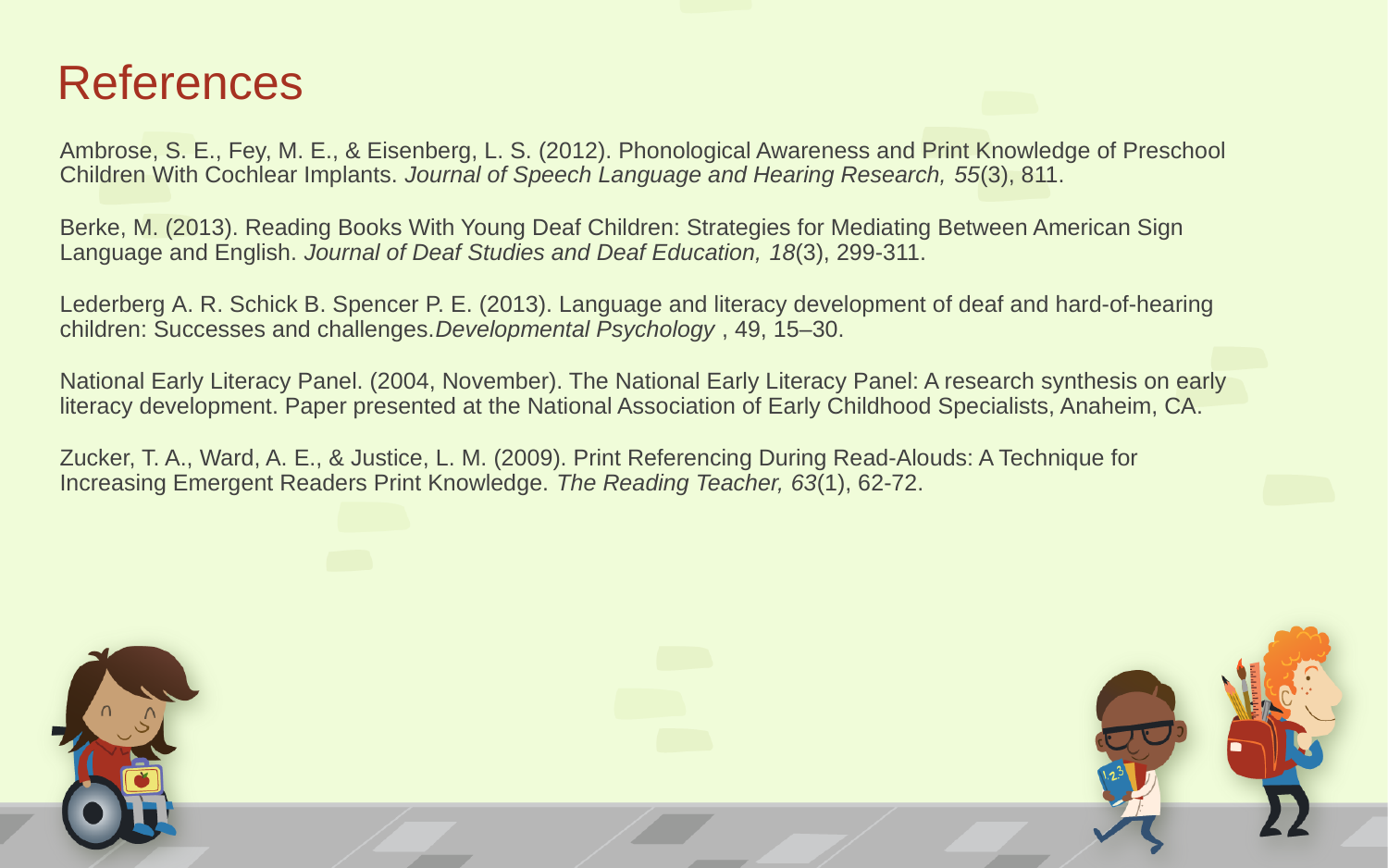

# References
Ambrose, S. E., Fey, M. E., & Eisenberg, L. S. (2012). Phonological Awareness and Print Knowledge of Preschool Children With Cochlear Implants. Journal of Speech Language and Hearing Research, 55(3), 811.
Berke, M. (2013). Reading Books With Young Deaf Children: Strategies for Mediating Between American Sign Language and English. Journal of Deaf Studies and Deaf Education, 18(3), 299-311.
Lederberg A. R. Schick B. Spencer P. E. (2013). Language and literacy development of deaf and hard-of-hearing children: Successes and challenges.Developmental Psychology , 49, 15–30.
National Early Literacy Panel. (2004, November). The National Early Literacy Panel: A research synthesis on early literacy development. Paper presented at the National Association of Early Childhood Specialists, Anaheim, CA.
Zucker, T. A., Ward, A. E., & Justice, L. M. (2009). Print Referencing During Read-Alouds: A Technique for Increasing Emergent Readers Print Knowledge. The Reading Teacher, 63(1), 62-72.